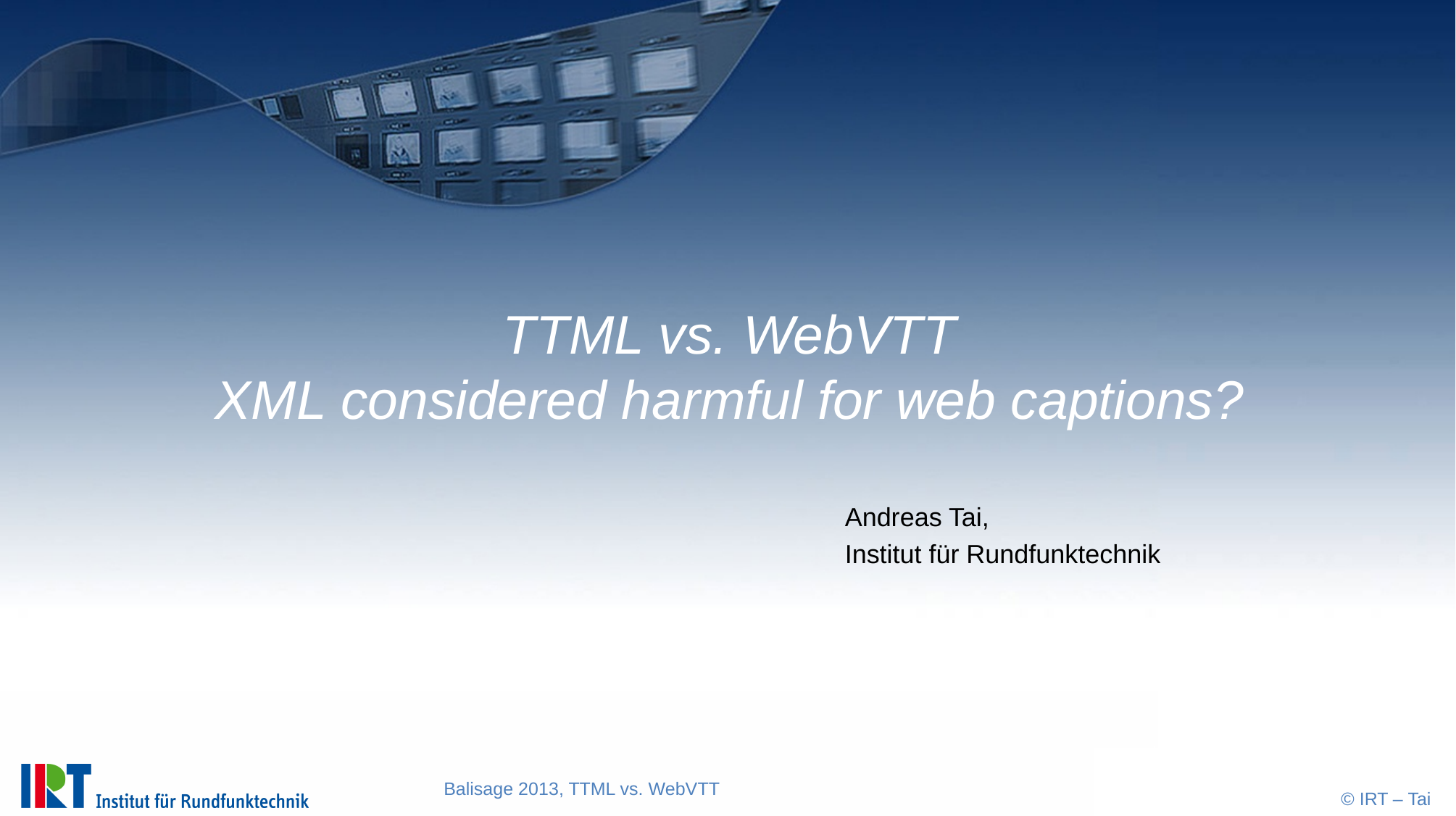

# TTML vs. WebVTT XML considered harmful for web captions?
Andreas Tai,
Institut für Rundfunktechnik